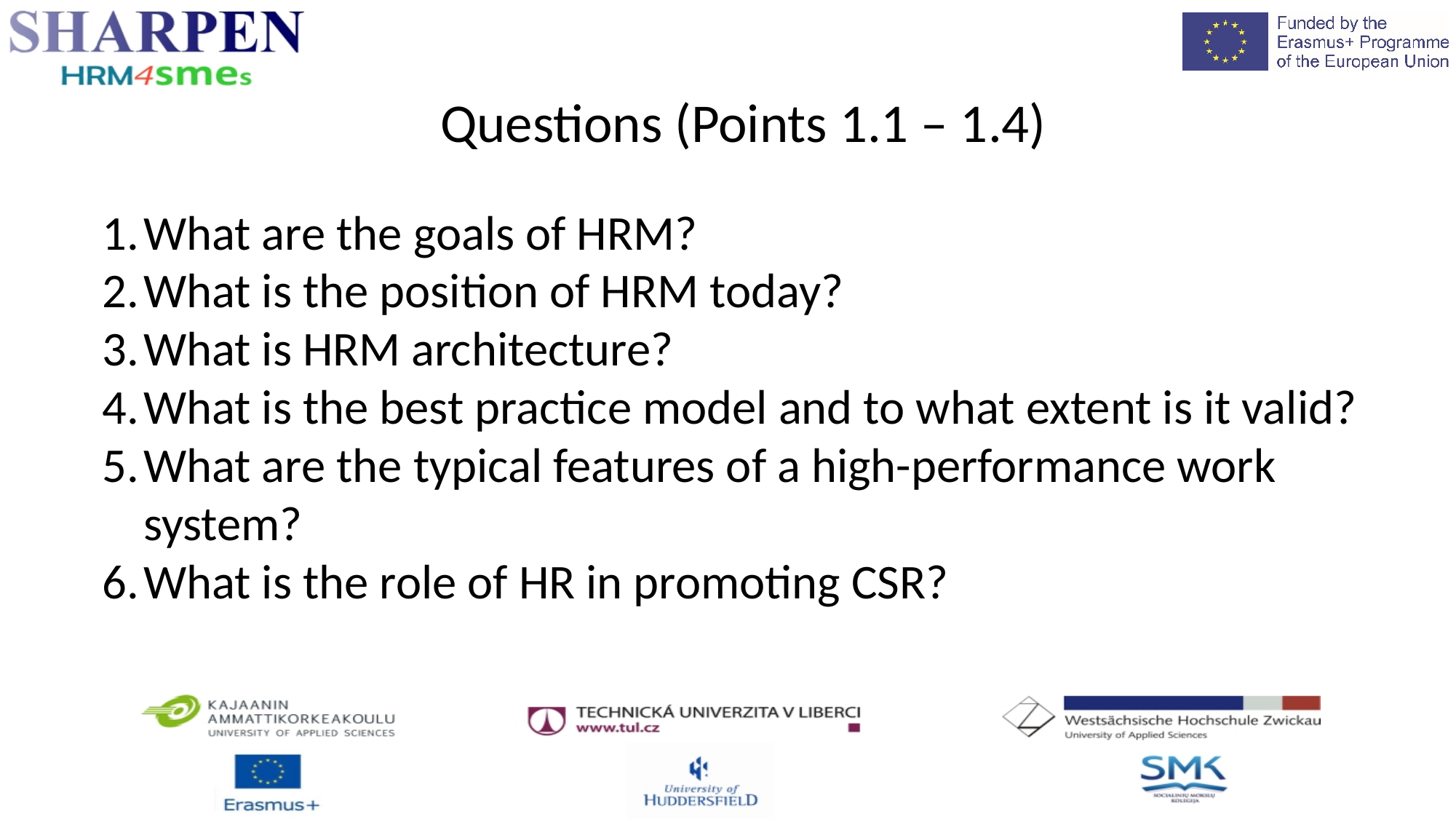

Questions (Points 1.1 – 1.4)
What are the goals of HRM?
What is the position of HRM today?
What is HRM architecture?
What is the best practice model and to what extent is it valid?
What are the typical features of a high-performance work system?
What is the role of HR in promoting CSR?